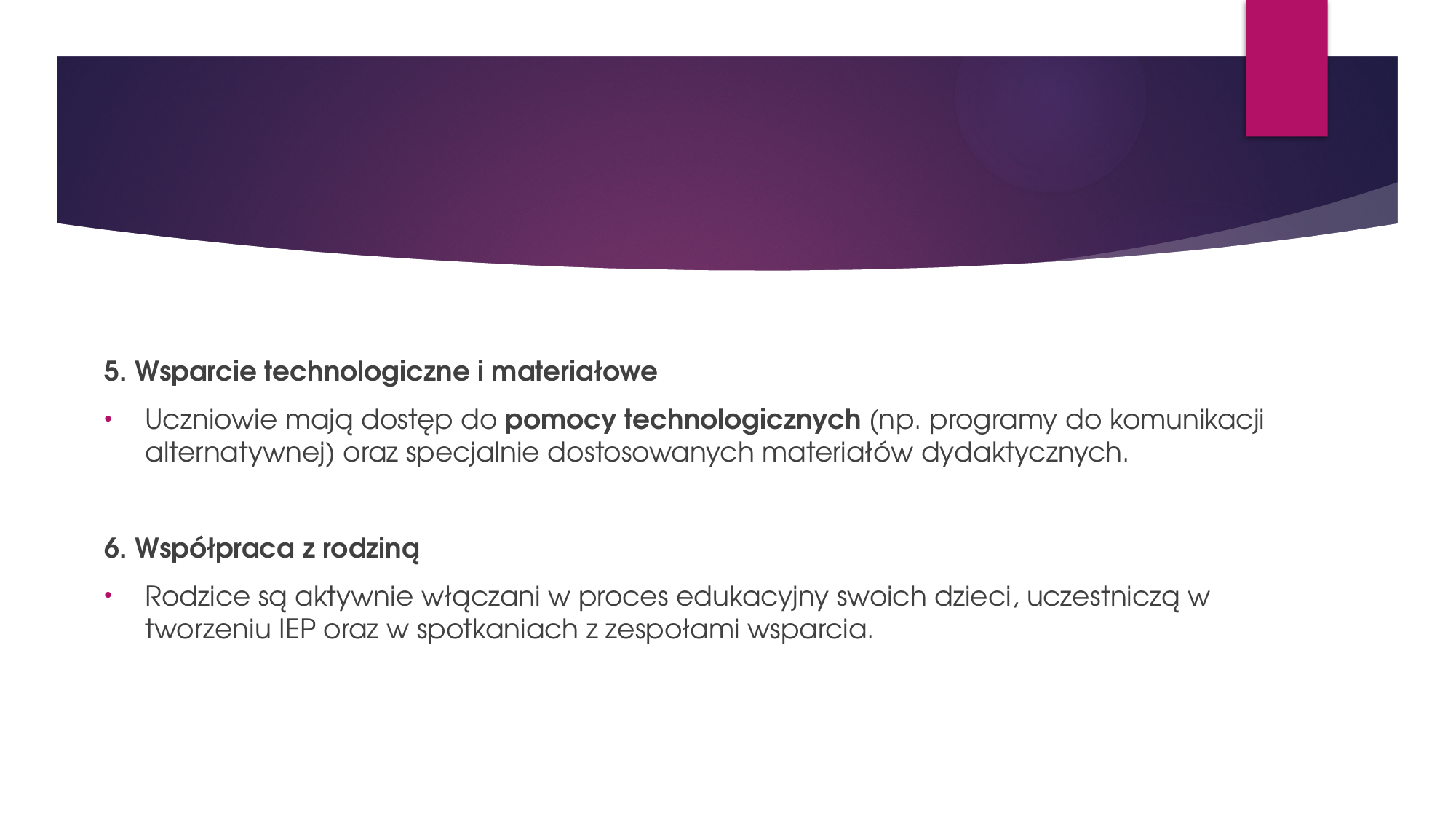

5. Wsparcie technologiczne i materiałowe
Uczniowie mają dostęp do pomocy technologicznych (np. programy do komunikacji alternatywnej) oraz specjalnie dostosowanych materiałów dydaktycznych.

6. Współpraca z rodziną
Rodzice są aktywnie włączani w proces edukacyjny swoich dzieci, uczestniczą w tworzeniu IEP oraz w spotkaniach z zespołami wsparcia.